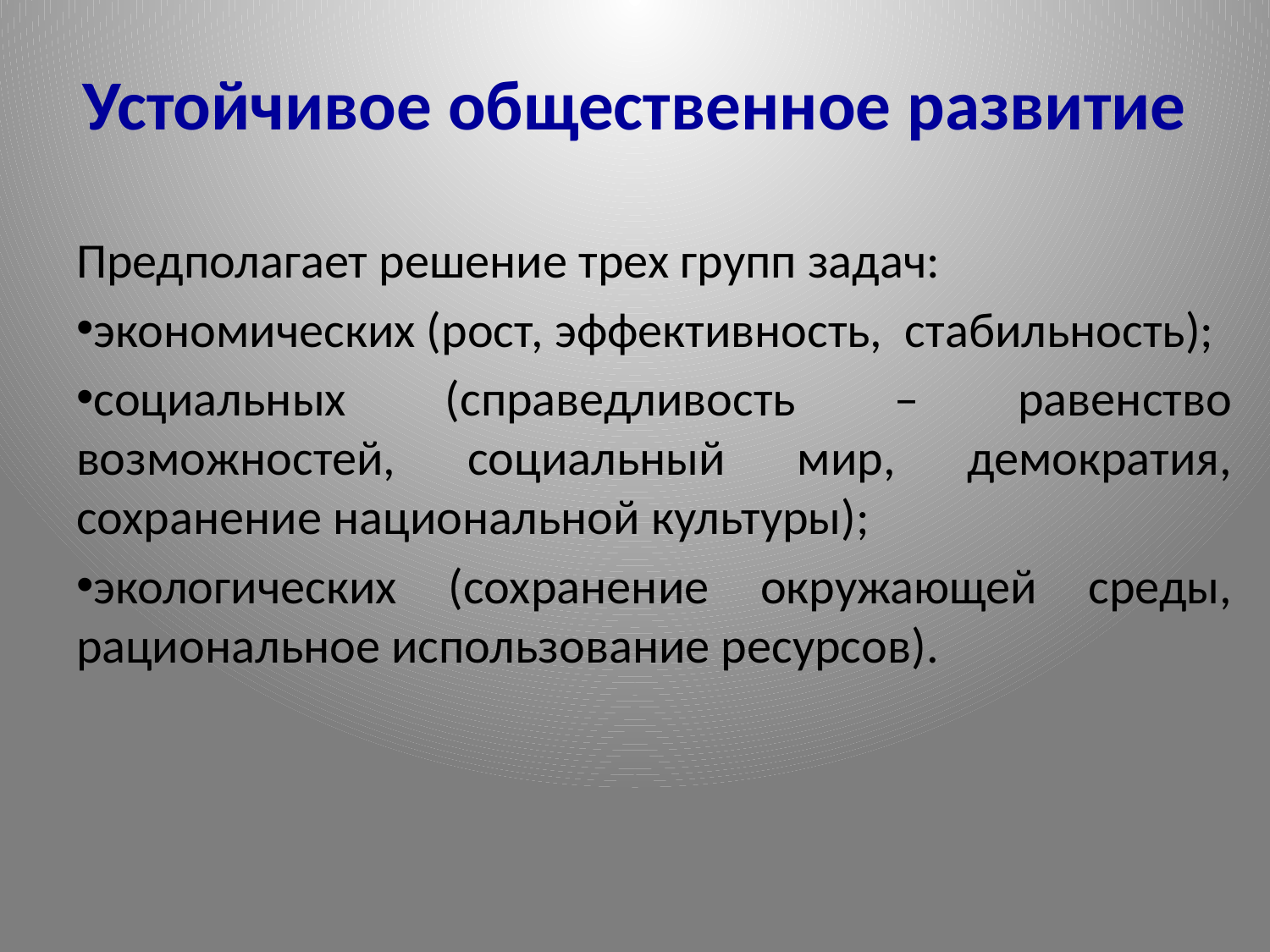

# Устойчивое общественное развитие
Предполагает решение трех групп задач:
экономических (рост, эффективность,  стабильность);
социальных (справедливость – равенство возможностей, социальный мир, демократия, сохранение национальной культуры);
экологических (сохранение окружающей среды, рациональное использование ресурсов).